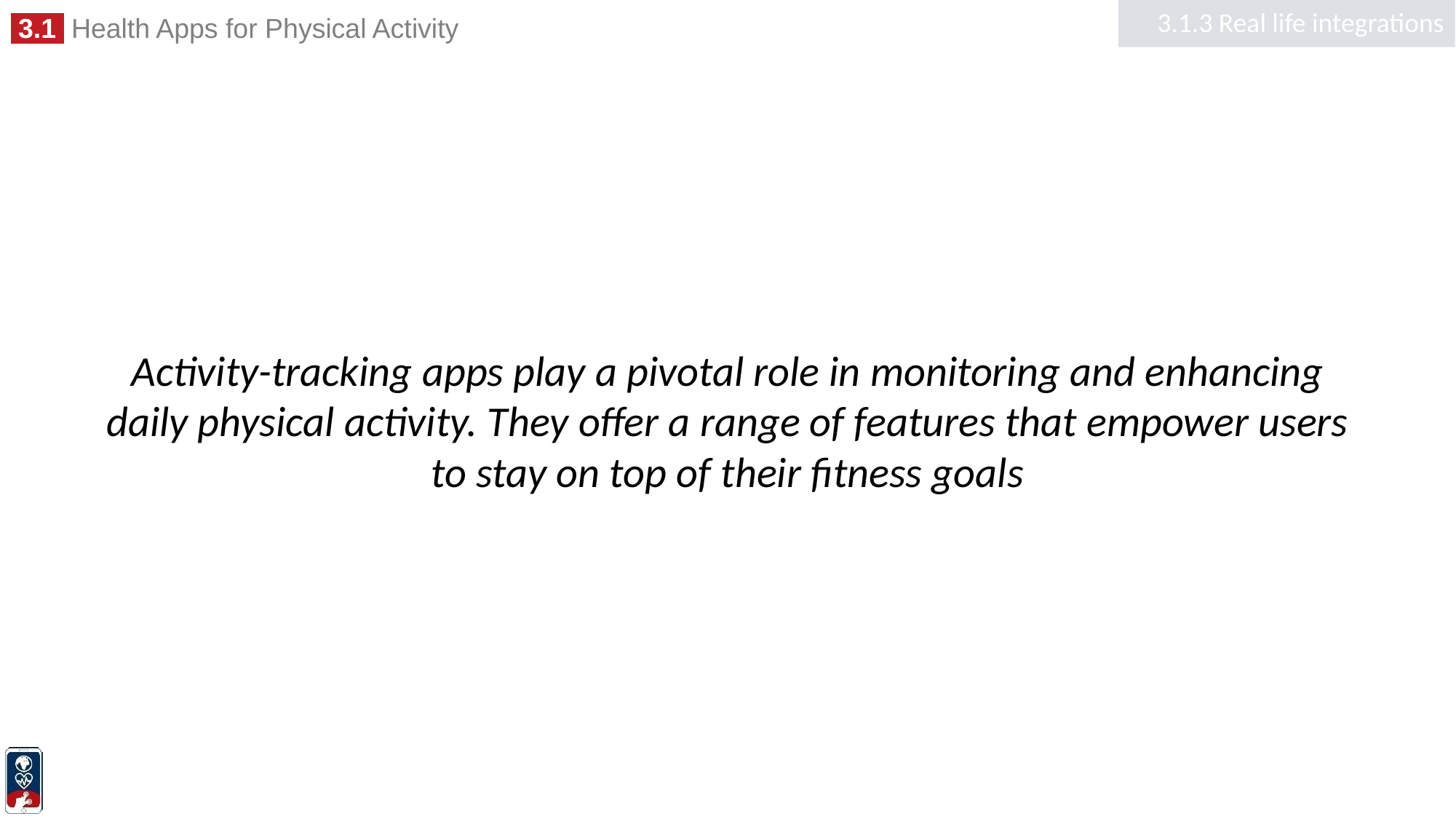

3.1.3 Real life integrations
#
Activity-tracking apps play a pivotal role in monitoring and enhancing daily physical activity. They offer a range of features that empower users to stay on top of their fitness goals